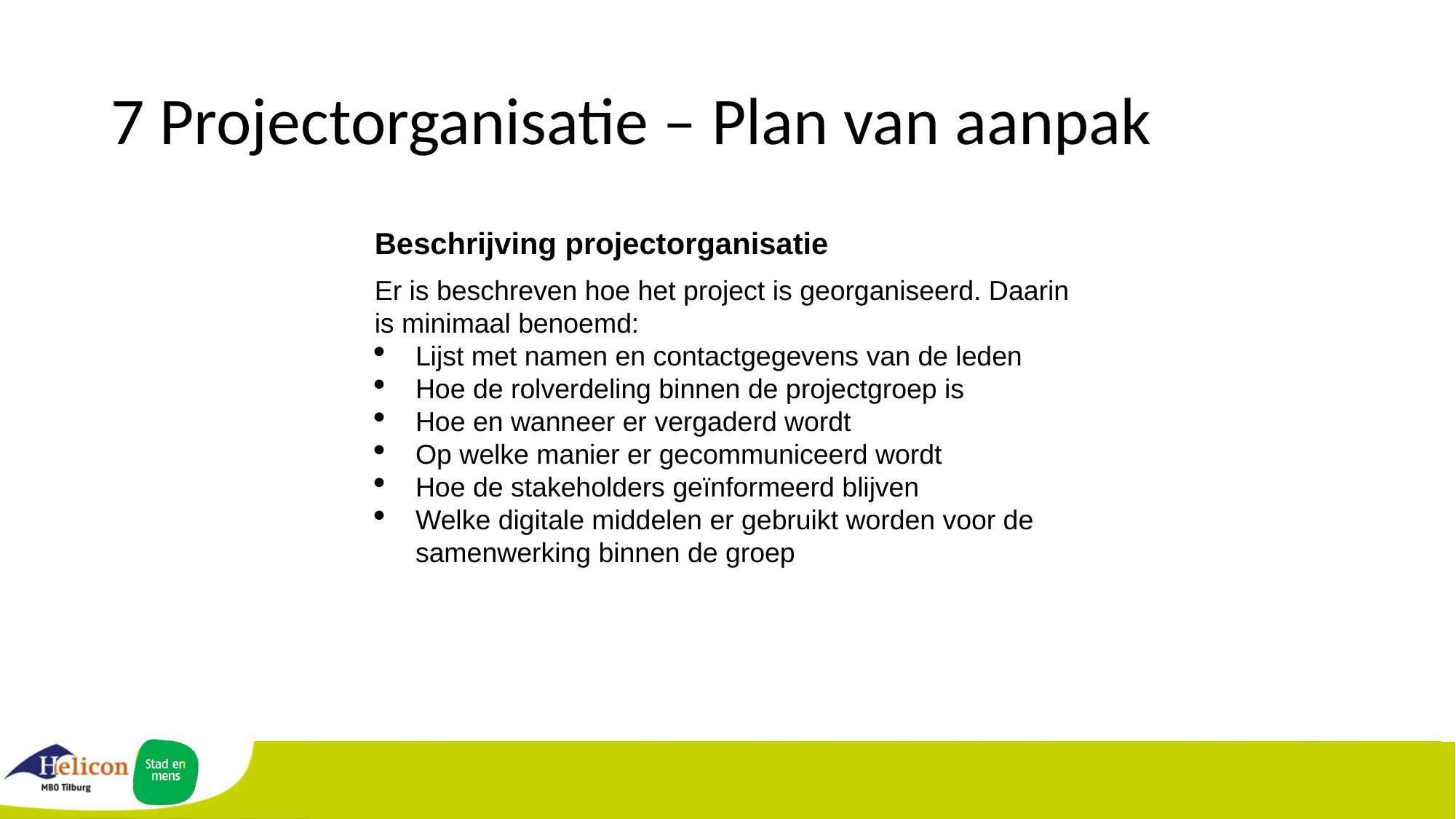

# 7 Projectorganisatie – Plan van aanpak

Beschrijving projectorganisatie
Er is beschreven hoe het project is georganiseerd. Daarin is minimaal benoemd:
Lijst met namen en contactgegevens van de leden
Hoe de rolverdeling binnen de projectgroep is
Hoe en wanneer er vergaderd wordt
Op welke manier er gecommuniceerd wordt
Hoe de stakeholders geïnformeerd blijven
Welke digitale middelen er gebruikt worden voor de samenwerking binnen de groep